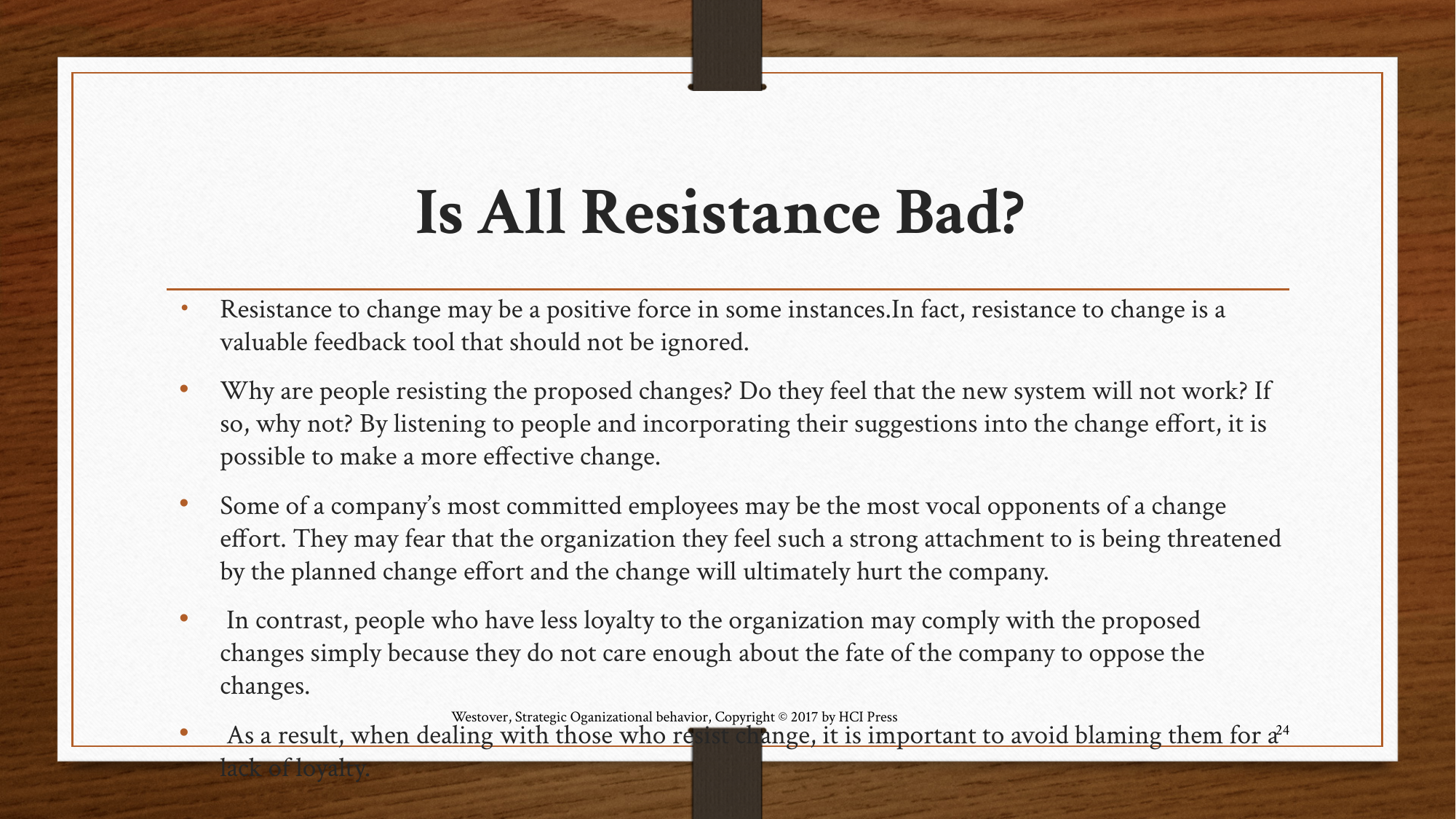

# Is All Resistance Bad?
Resistance to change may be a positive force in some instances.In fact, resistance to change is a valuable feedback tool that should not be ignored.
Why are people resisting the proposed changes? Do they feel that the new system will not work? If so, why not? By listening to people and incorporating their suggestions into the change effort, it is possible to make a more effective change.
Some of a company’s most committed employees may be the most vocal opponents of a change effort. They may fear that the organization they feel such a strong attachment to is being threatened by the planned change effort and the change will ultimately hurt the company.
 In contrast, people who have less loyalty to the organization may comply with the proposed changes simply because they do not care enough about the fate of the company to oppose the changes.
 As a result, when dealing with those who resist change, it is important to avoid blaming them for a lack of loyalty.
24
Westover, Strategic Oganizational behavior, Copyright © 2017 by HCI Press